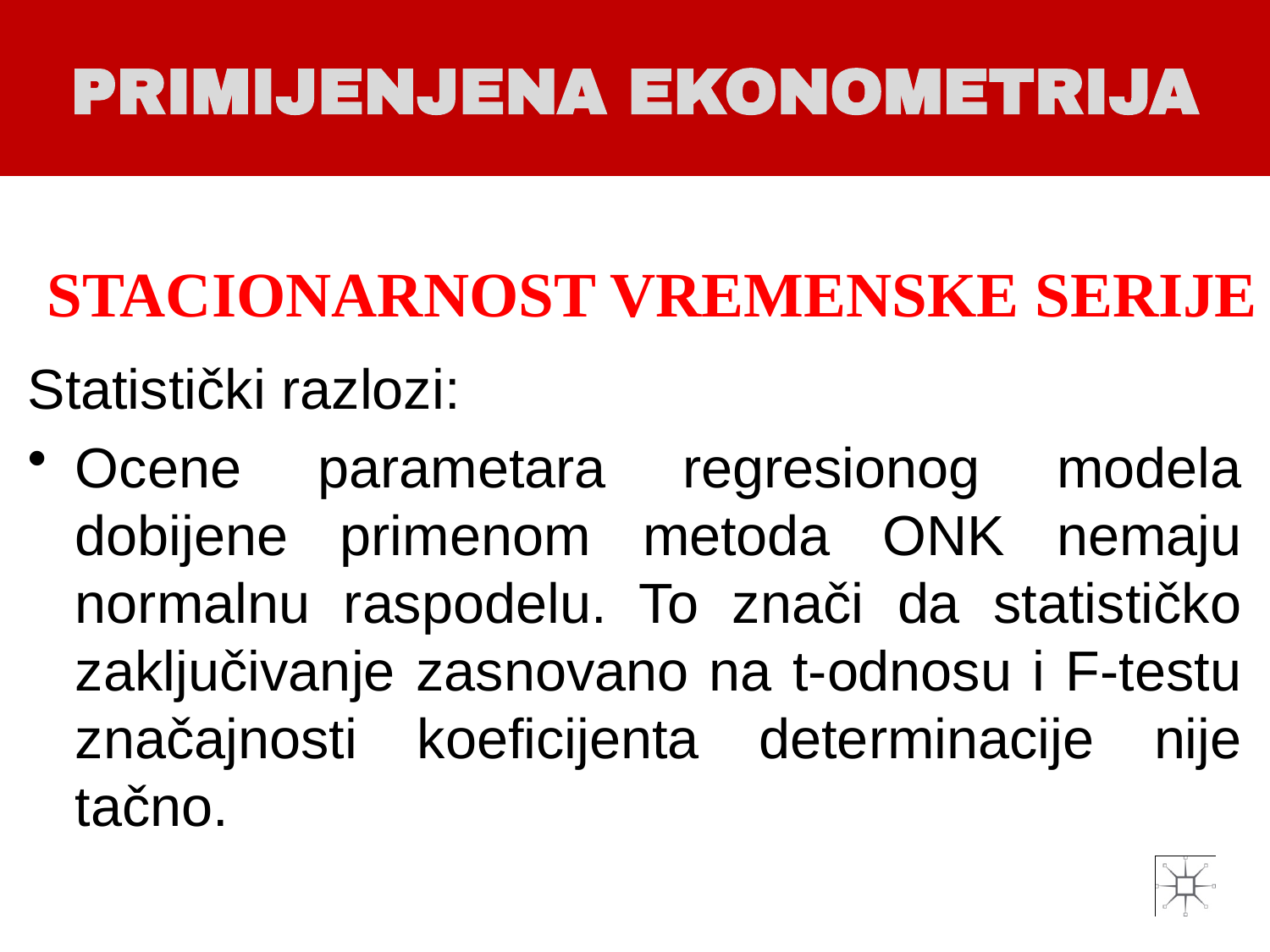

PRIMIJENJENA EKONOMETRIJA
# STACIONARNOST VREMENSKE SERIJE
Statistički razlozi:
Ocene parametara regresionog modela dobijene primenom metoda ONK nemaju normalnu raspodelu. To znači da statističko zaključivanje zasnovano na t-odnosu i F-testu značajnosti koeficijenta determinacije nije tačno.